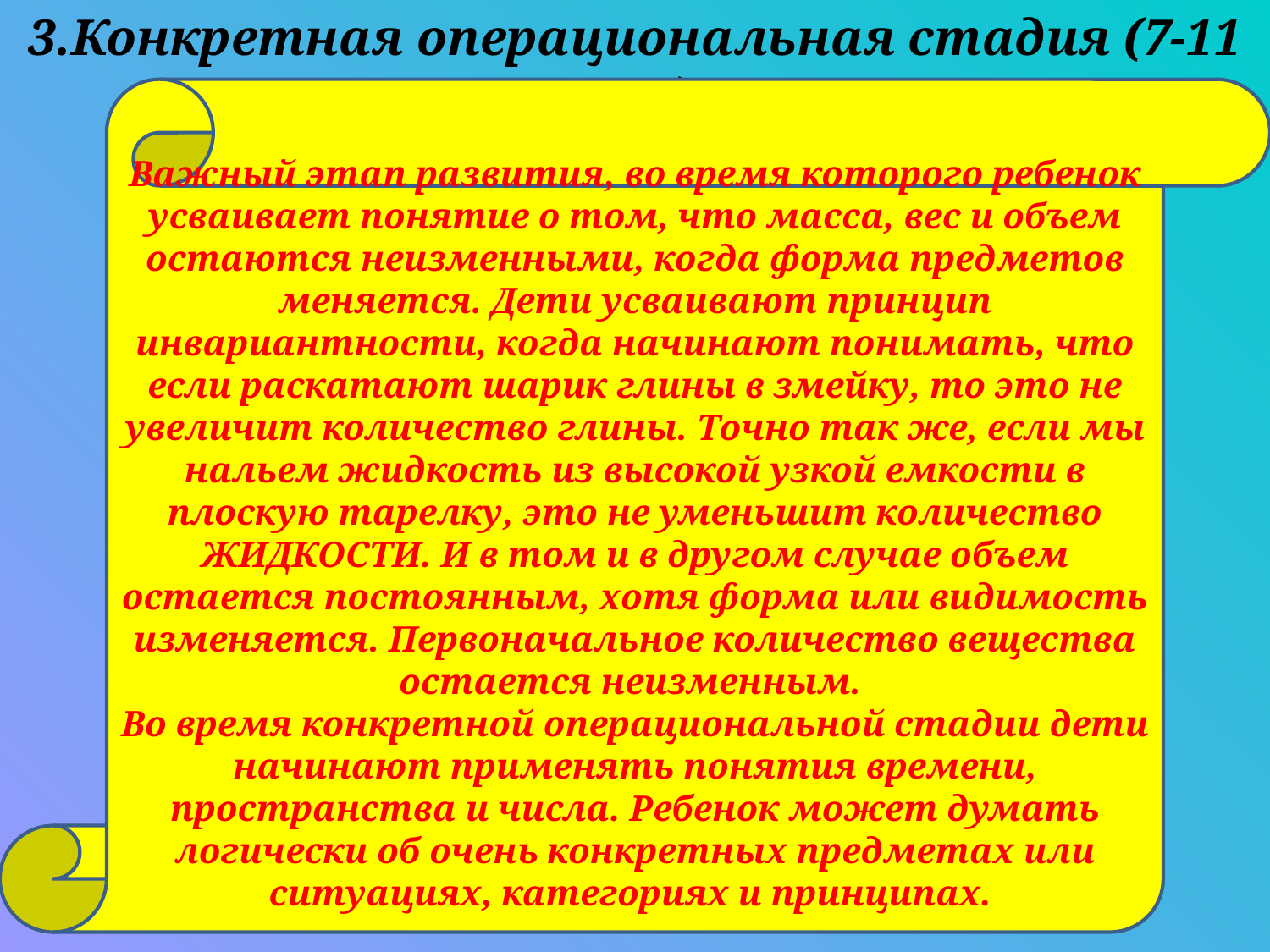

3.Конкретная операциональная стадия (7-11 лет).
Важный этап развития, во время которого ребенок усваивает понятие о том, что масса, вес и объем остаются неизменными, когда форма предметов меняется. Дети усваивают принцип инвариантности, когда начинают понимать, что если раскатают шарик глины в змейку, то это не увеличит количество глины. Точно так же, если мы нальем жидкость из высокой узкой емкости в плоскую тарелку, это не уменьшит количество ЖИДКОСТИ. И в том и в другом случае объем остается постоянным, хотя форма или видимость изменяется. Первоначальное количество вещества остается неизменным.
Во время конкретной операциональной стадии дети начинают применять понятия времени, пространства и числа. Ребенок может думать логически об очень конкретных предметах или ситуациях, категориях и принципах.